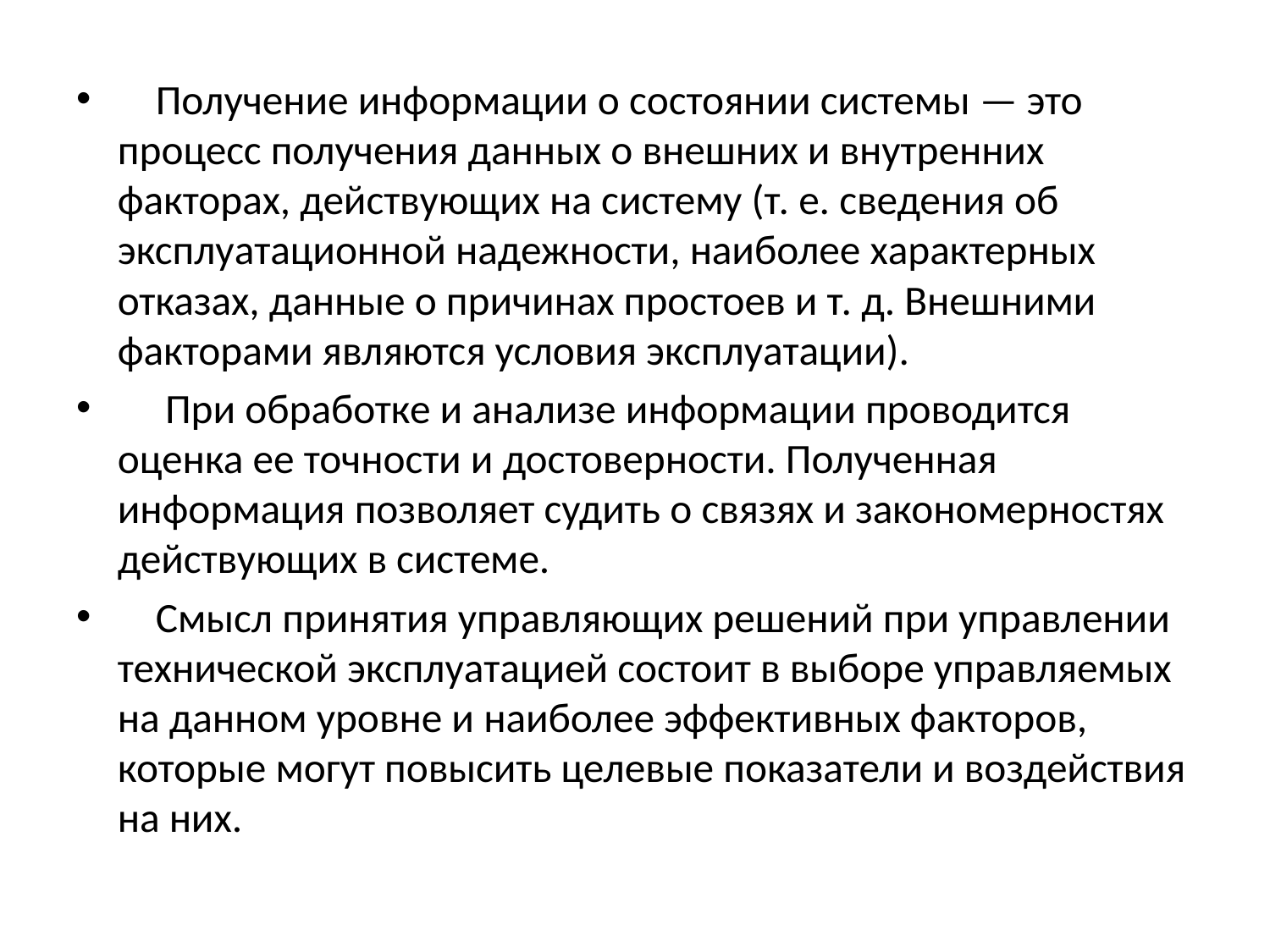

Получение информации о состоянии системы — это процесс получения данных о внешних и внутренних факторах, действующих на систему (т. е. сведения об эксплуатационной надежности, наиболее характерных отказах, данные о причинах простоев и т. д. Внешними факторами являются условия эксплуатации).
     При обработке и анализе информации проводится оценка ее точности и достоверности. Полученная информация позволяет судить о связях и закономерностях действующих в системе.
    Смысл принятия управляющих решений при управлении технической эксплуатацией состоит в выборе управляемых на данном уровне и наиболее эффективных факторов, которые могут повысить целевые показатели и воздействия на них.